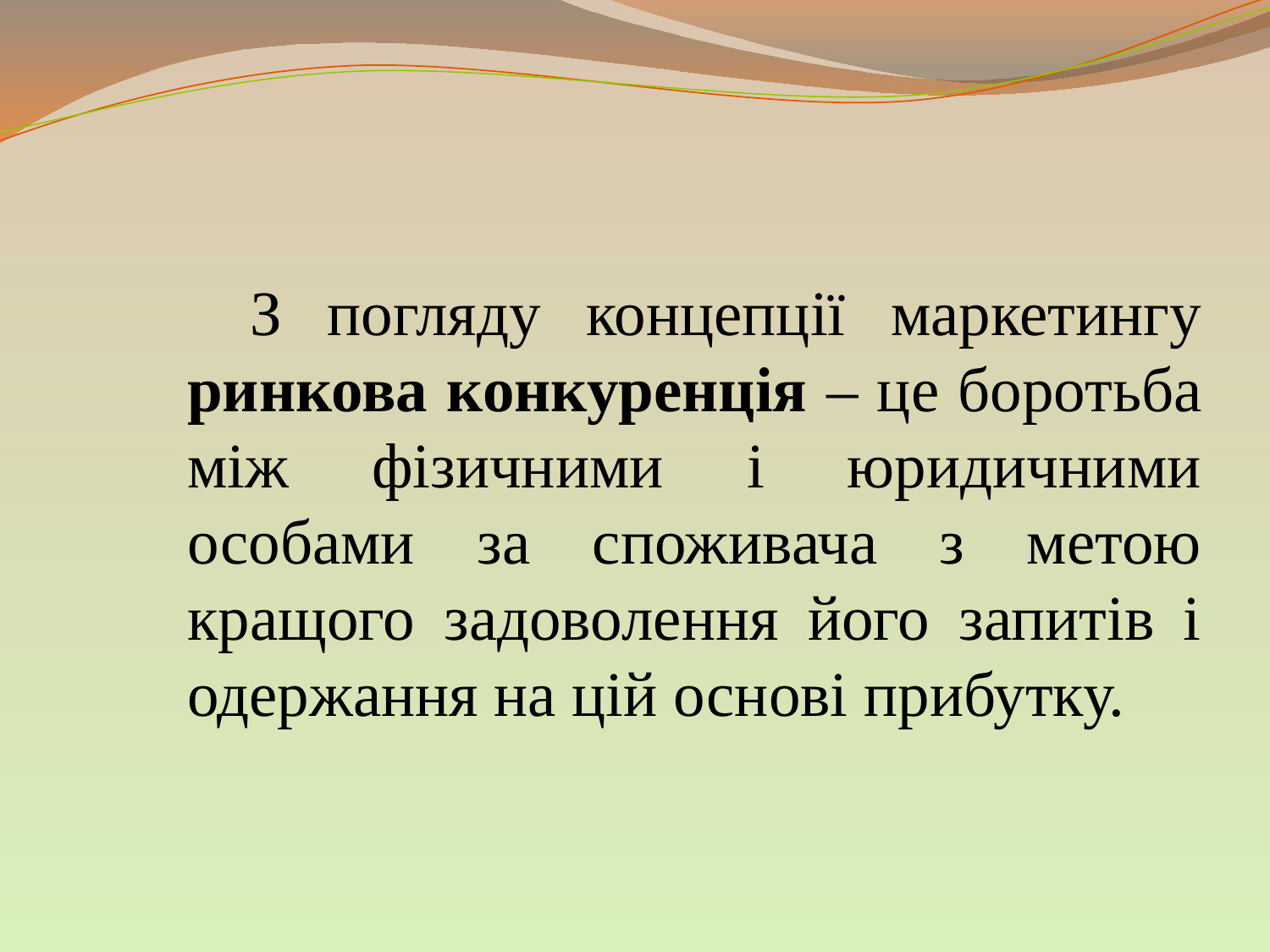

З погляду концепції маркетингу ринкова конкуренція – це боротьба між фізичними і юридичними особами за споживача з метою кращого задоволення його запитів і одержання на цій основі прибутку.